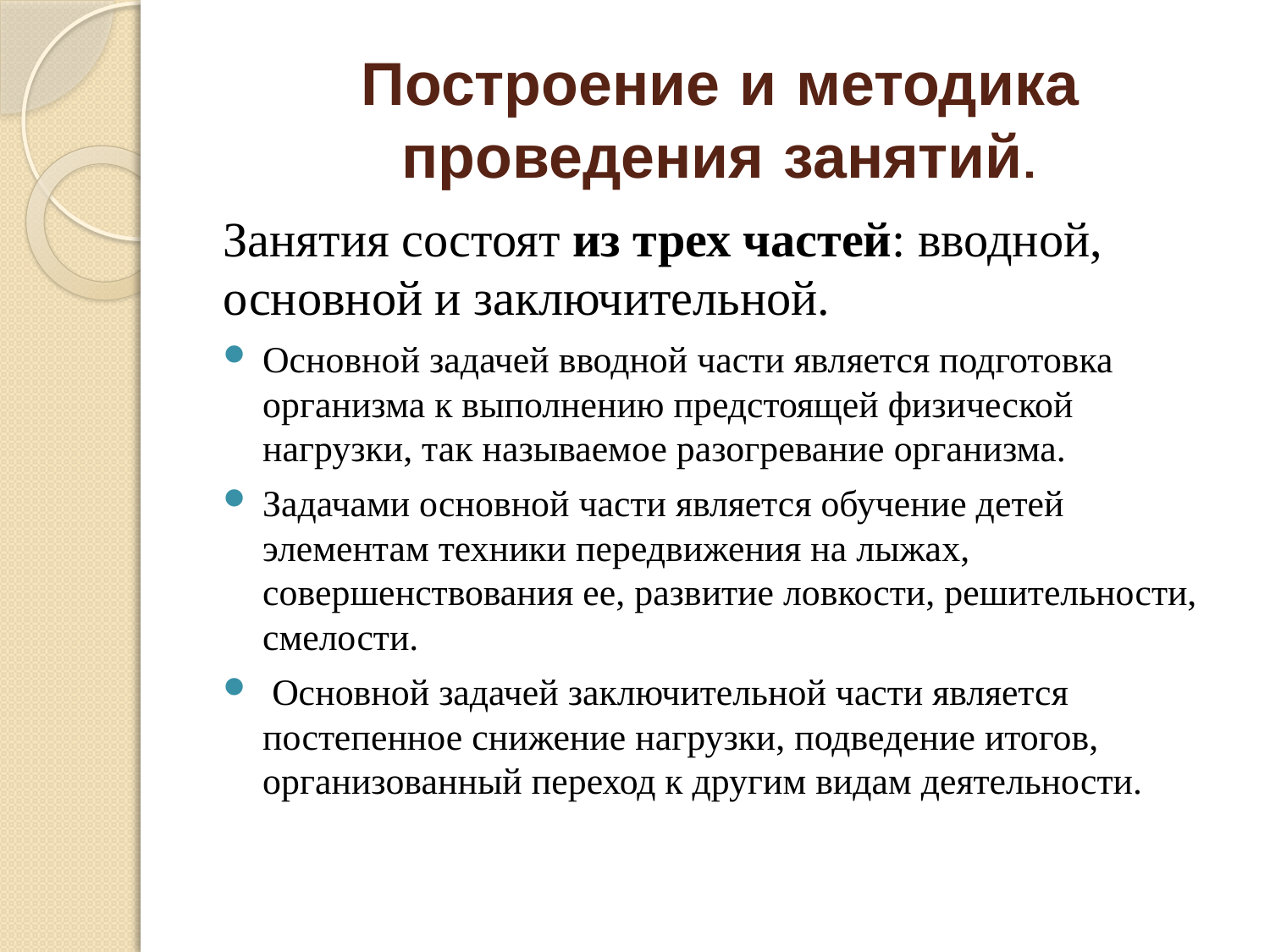

# Построение и методика проведения занятий.
Занятия состоят из трех частей: вводной, основной и заключительной.
Основной задачей вводной части является подготовка организма к выполнению предстоящей физической нагрузки, так называемое разогревание организма.
Задачами основной части является обучение детей элементам техники передвижения на лыжах, совершенствования ее, развитие ловкости, решительности, смелости.
 Основной задачей заключительной части является постепенное снижение нагрузки, подведение итогов, организованный переход к другим видам деятельности.